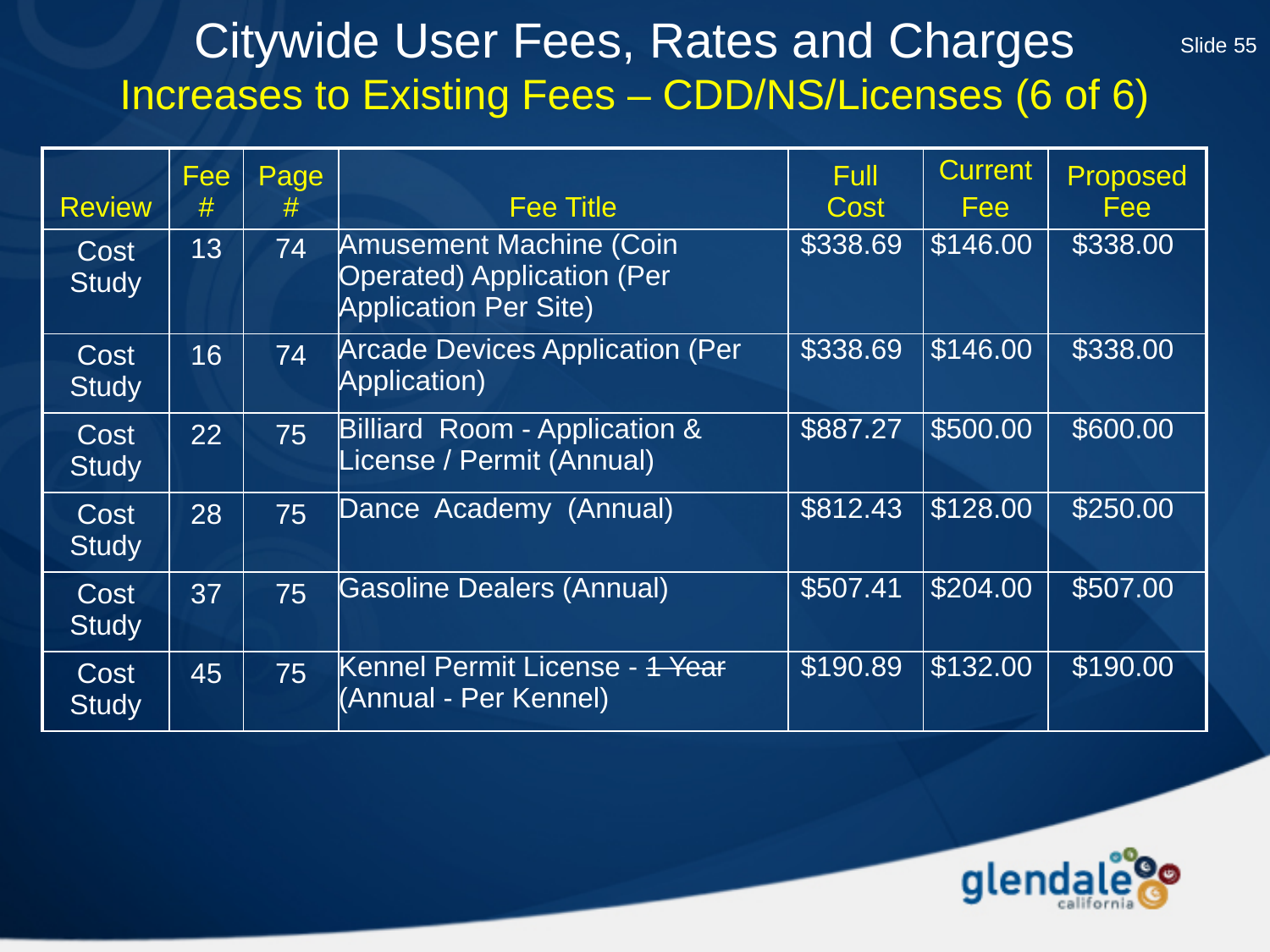

Citywide User Fees, Rates and Charges
Increases to Existing Fees – CDD/NS/Licenses (6 of 6)
Slide 55
| Review | Fee # | Page # | Fee Title | Full Cost | Current Fee | Proposed Fee |
| --- | --- | --- | --- | --- | --- | --- |
| Cost Study | 13 | 74 | Amusement Machine (Coin Operated) Application (Per Application Per Site) | $338.69 | $146.00 | $338.00 |
| Cost Study | 16 | 74 | Arcade Devices Application (Per Application) | $338.69 | $146.00 | $338.00 |
| Cost Study | 22 | 75 | Billiard Room - Application & License / Permit (Annual) | $887.27 | $500.00 | $600.00 |
| Cost Study | 28 | 75 | Dance Academy (Annual) | $812.43 | $128.00 | $250.00 |
| Cost Study | 37 | 75 | Gasoline Dealers (Annual) | $507.41 | $204.00 | $507.00 |
| Cost Study | 45 | 75 | Kennel Permit License - 1 Year (Annual - Per Kennel) | $190.89 | $132.00 | $190.00 |